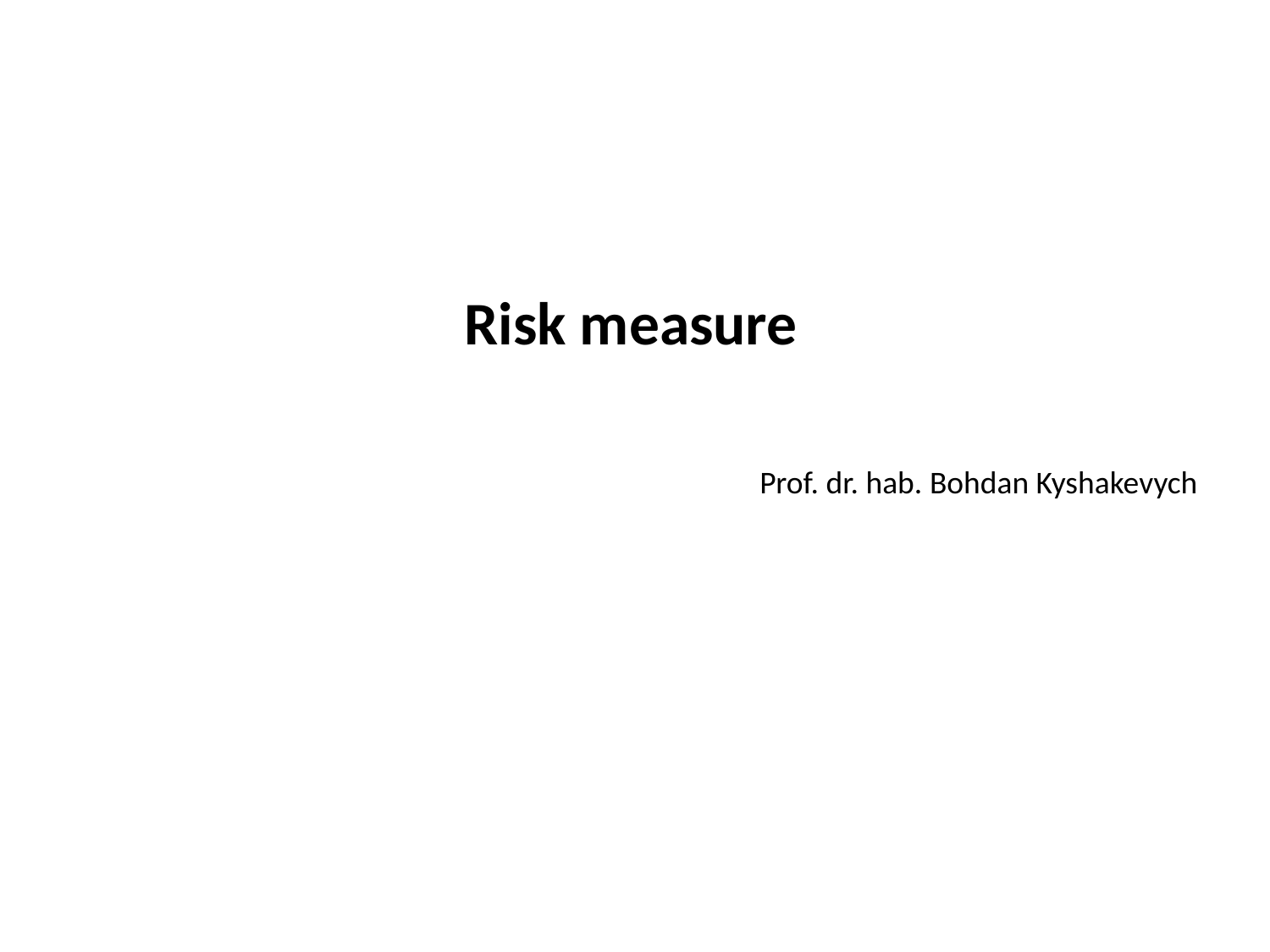

# Risk measure
Prof. dr. hab. Bohdan Kyshakevych